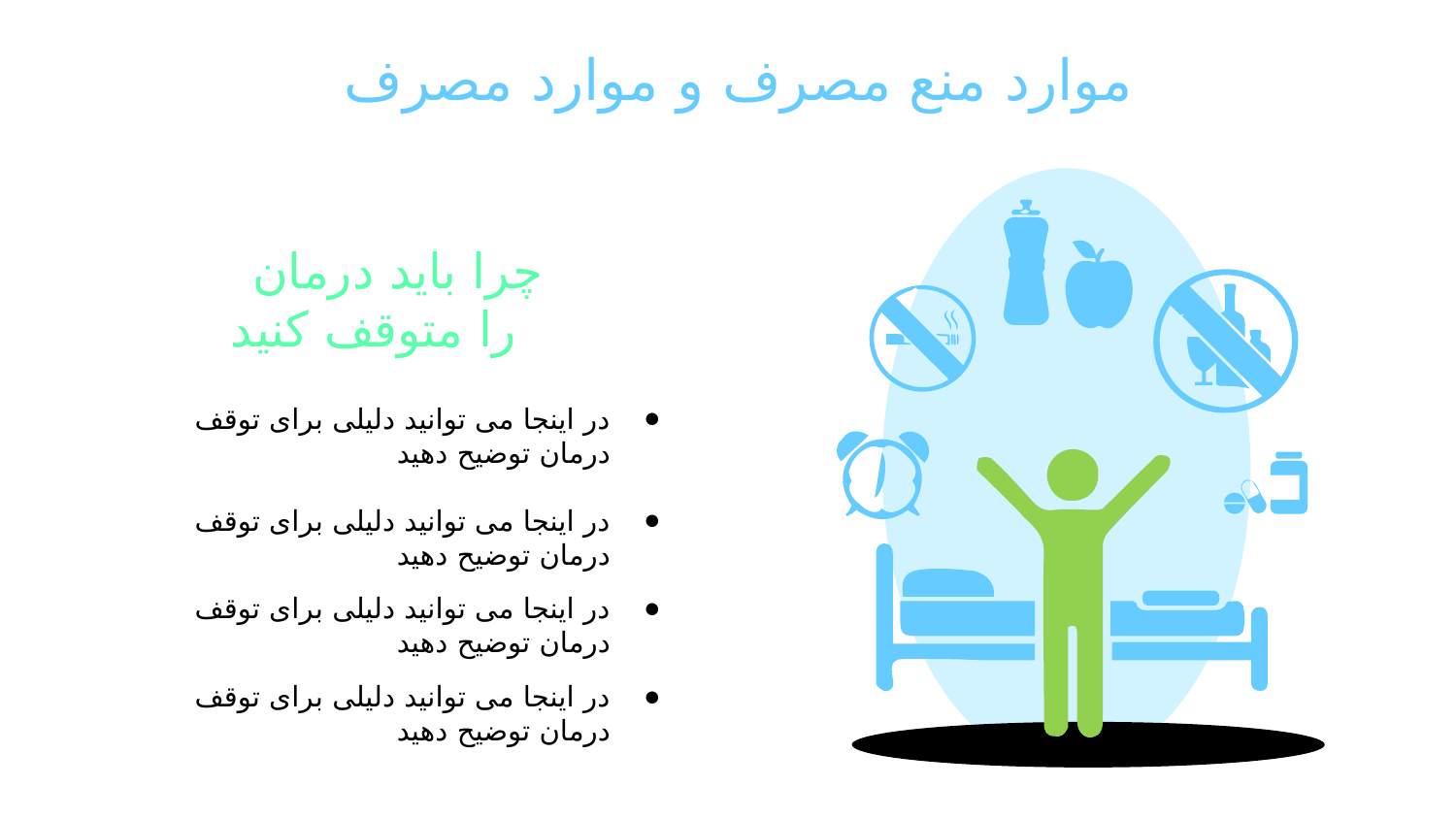

# موارد منع مصرف و موارد مصرف

چرا باید درمان
را متوقف کنید

در اینجا می توانید دلیلی برای توقف درمان توضیح دهید

در اینجا می توانید دلیلی برای توقف درمان توضیح دهید
در اینجا می توانید دلیلی برای توقف درمان توضیح دهید
در اینجا می توانید دلیلی برای توقف درمان توضیح دهید